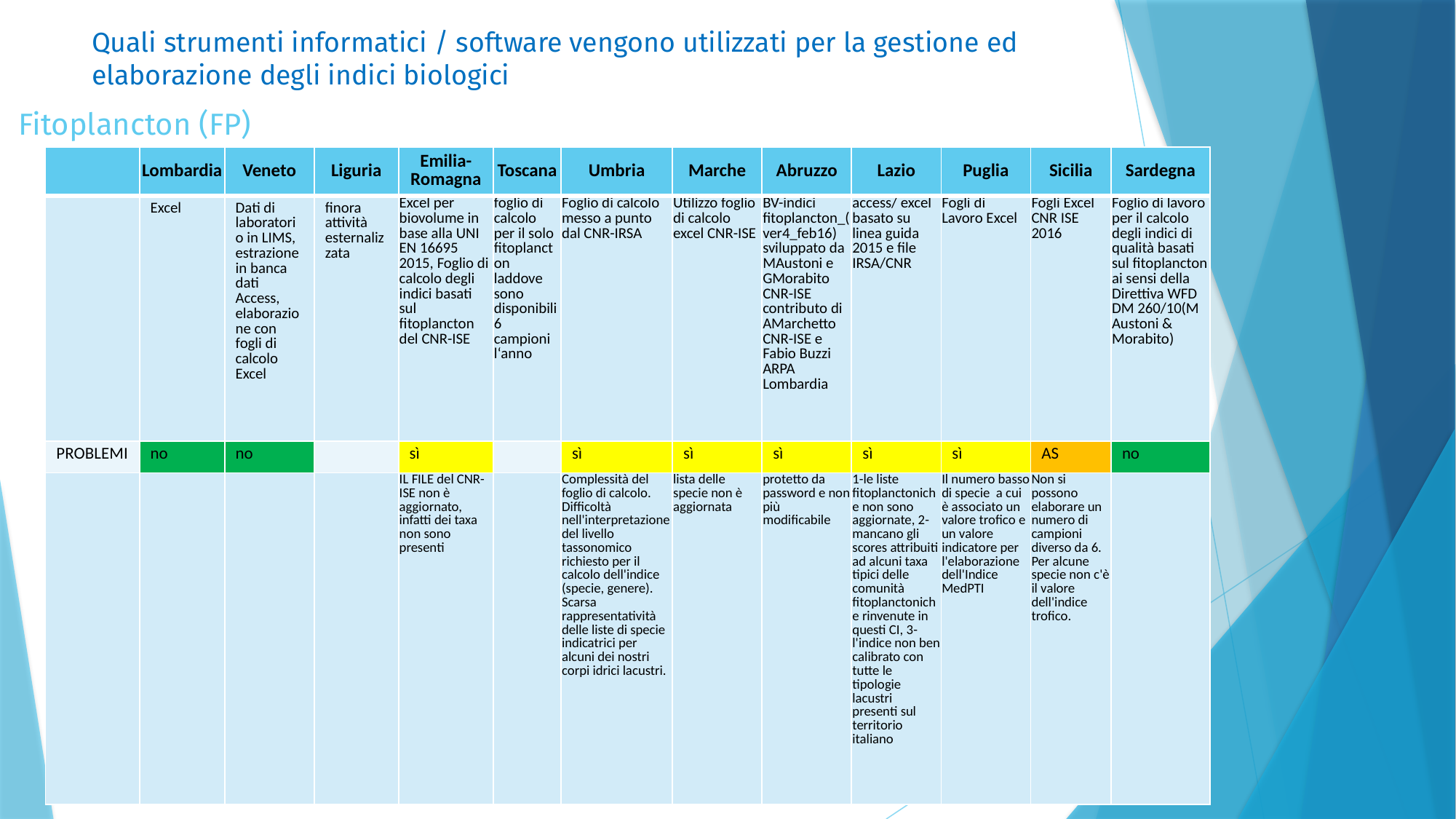

Quali strumenti informatici / software vengono utilizzati per la gestione ed elaborazione degli indici biologici
# Fitoplancton (FP)
|  | Lombardia | Veneto | Liguria | Emilia-Romagna | Toscana | Umbria | Marche | Abruzzo | Lazio | Puglia | Sicilia | Sardegna |
| --- | --- | --- | --- | --- | --- | --- | --- | --- | --- | --- | --- | --- |
|  | Excel | Dati di laboratorio in LIMS, estrazione in banca dati Access, elaborazione con fogli di calcolo Excel | finora attività esternalizzata | Excel per biovolume in base alla UNI EN 16695 2015, Foglio di calcolo degli indici basati sul fitoplancton del CNR-ISE | foglio di calcolo per il solo fitoplancton laddove sono disponibili 6 campioni l‘anno | Foglio di calcolo messo a punto dal CNR-IRSA | Utilizzo foglio di calcolo excel CNR-ISE | BV-indici fitoplancton\_(ver4\_feb16) sviluppato da MAustoni e GMorabito CNR-ISE contributo di AMarchetto CNR-ISE e Fabio Buzzi ARPA Lombardia | access/ excel basato su linea guida 2015 e file IRSA/CNR | Fogli di Lavoro Excel | Fogli Excel CNR ISE 2016 | Foglio di lavoro per il calcolo degli indici di qualità basati sul fitoplancton ai sensi della Direttiva WFD DM 260/10(M Austoni & Morabito) |
| PROBLEMI | no | no |  | sì |  | sì | sì | sì | sì | sì | AS | no |
|  |  |  |  | IL FILE del CNR-ISE non è aggiornato, infatti dei taxa non sono presenti |  | Complessità del foglio di calcolo. Difficoltà nell'interpretazione del livello tassonomico richiesto per il calcolo dell'indice (specie, genere). Scarsa rappresentatività delle liste di specie indicatrici per alcuni dei nostri corpi idrici lacustri. | lista delle specie non è aggiornata | protetto da password e non più modificabile | 1-le liste fitoplanctoniche non sono aggiornate, 2-mancano gli scores attribuiti ad alcuni taxa tipici delle comunità fitoplanctoniche rinvenute in questi CI, 3- l'indice non ben calibrato con tutte le tipologie lacustri presenti sul territorio italiano | Il numero basso di specie a cui è associato un valore trofico e un valore indicatore per l'elaborazione dell'Indice MedPTI | Non si possono elaborare un numero di campioni diverso da 6. Per alcune specie non c'è il valore dell'indice trofico. |  |